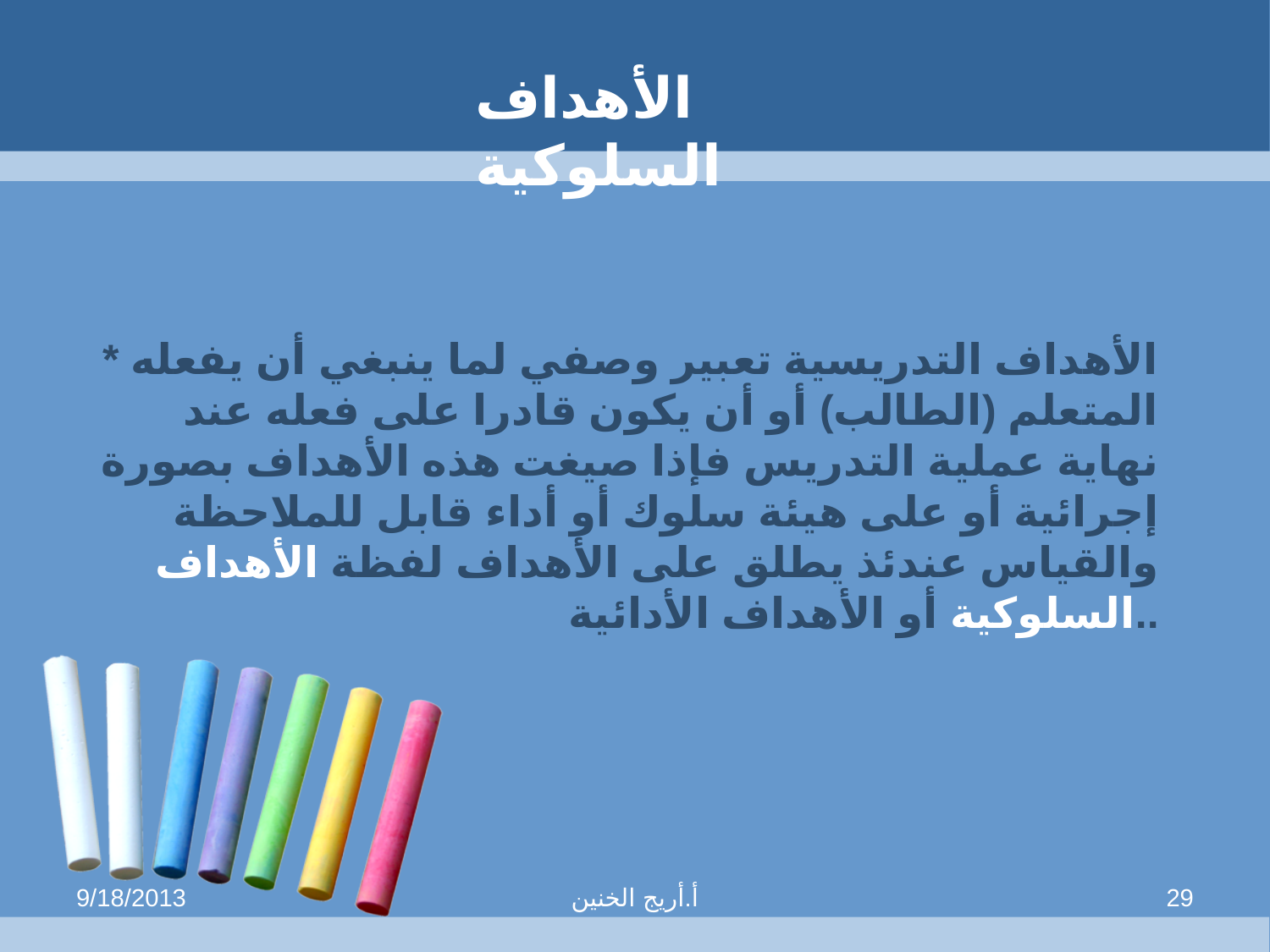

الأهداف السلوكية

* الأهداف التدريسية تعبير وصفي لما ينبغي أن يفعله المتعلم (الطالب) أو أن يكون قادرا على فعله عند نهاية عملية التدريس فإذا صيغت هذه الأهداف بصورة إجرائية أو على هيئة سلوك أو أداء قابل للملاحظة والقياس عندئذ يطلق على الأهداف لفظة الأهداف السلوكية أو الأهداف الأدائية..
9/18/2013
أ.أريج الخنين
29